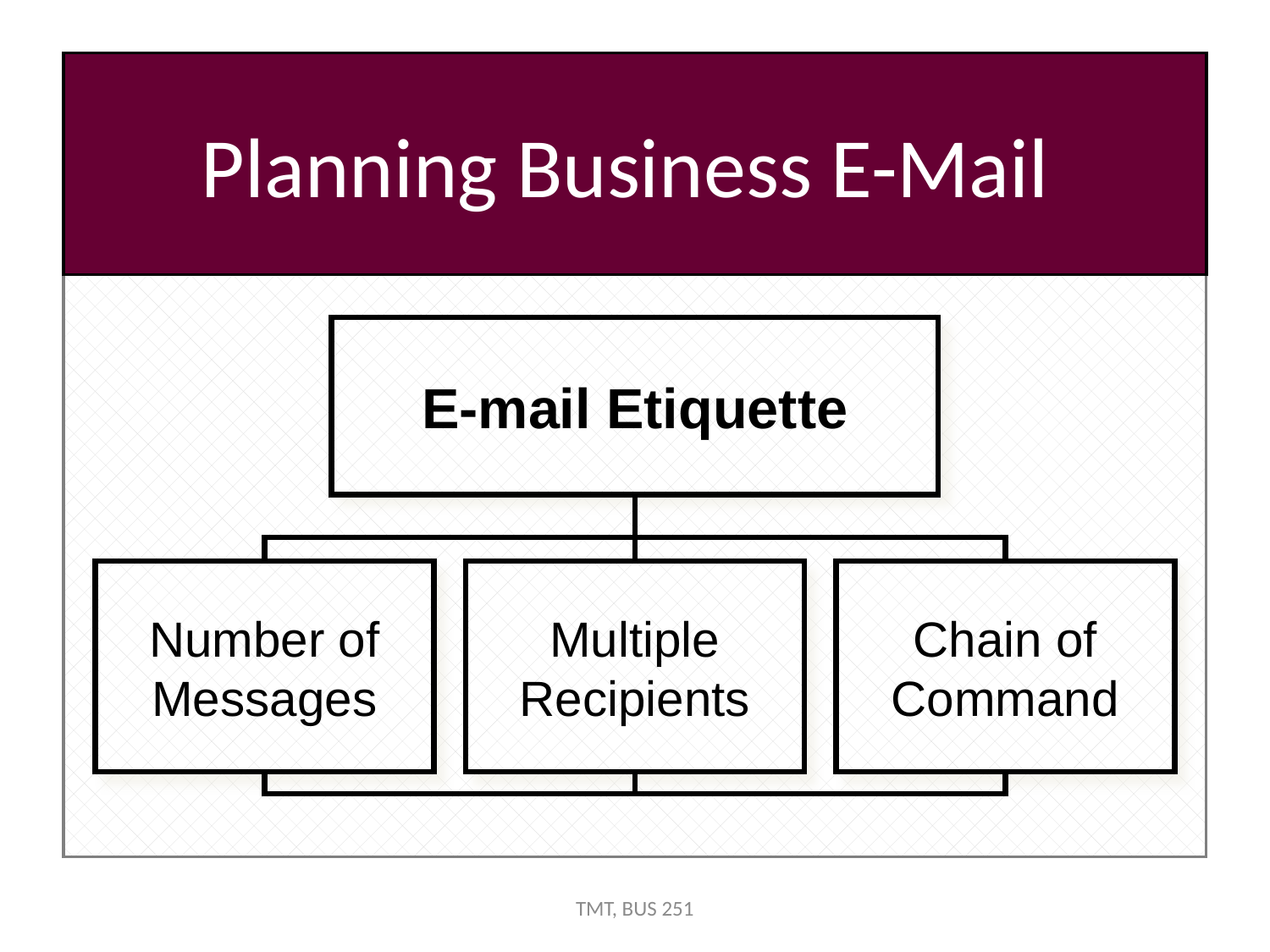

# Planning Business E-Mail

E-mail Etiquette
Number of
Messages
Multiple
Recipients
Chain of
Command
TMT, BUS 251